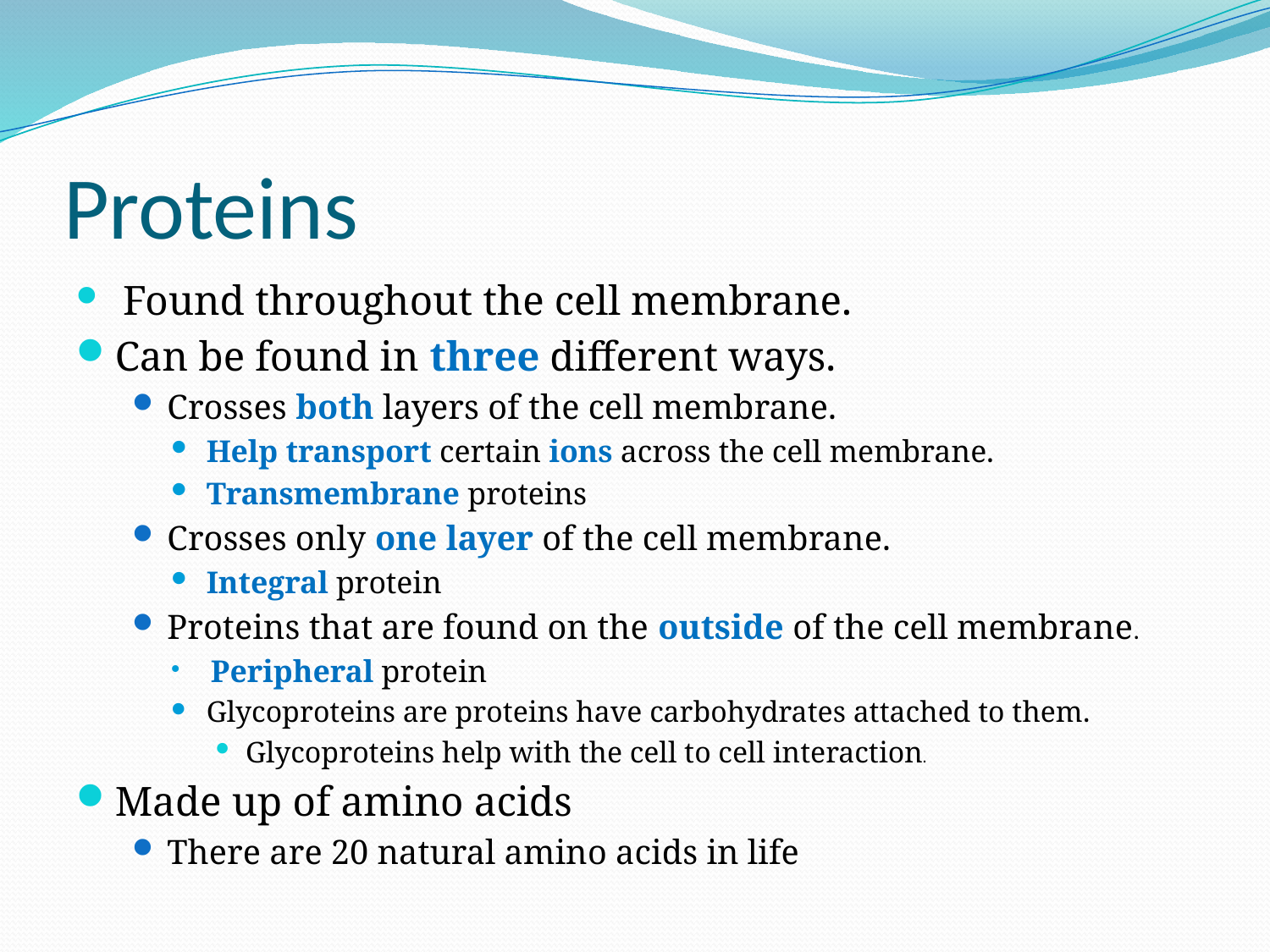

# Proteins
 Found throughout the cell membrane.
Can be found in three different ways.
Crosses both layers of the cell membrane.
Help transport certain ions across the cell membrane.
Transmembrane proteins
Crosses only one layer of the cell membrane.
Integral protein
Proteins that are found on the outside of the cell membrane.
 Peripheral protein
Glycoproteins are proteins have carbohydrates attached to them.
Glycoproteins help with the cell to cell interaction.
Made up of amino acids
There are 20 natural amino acids in life